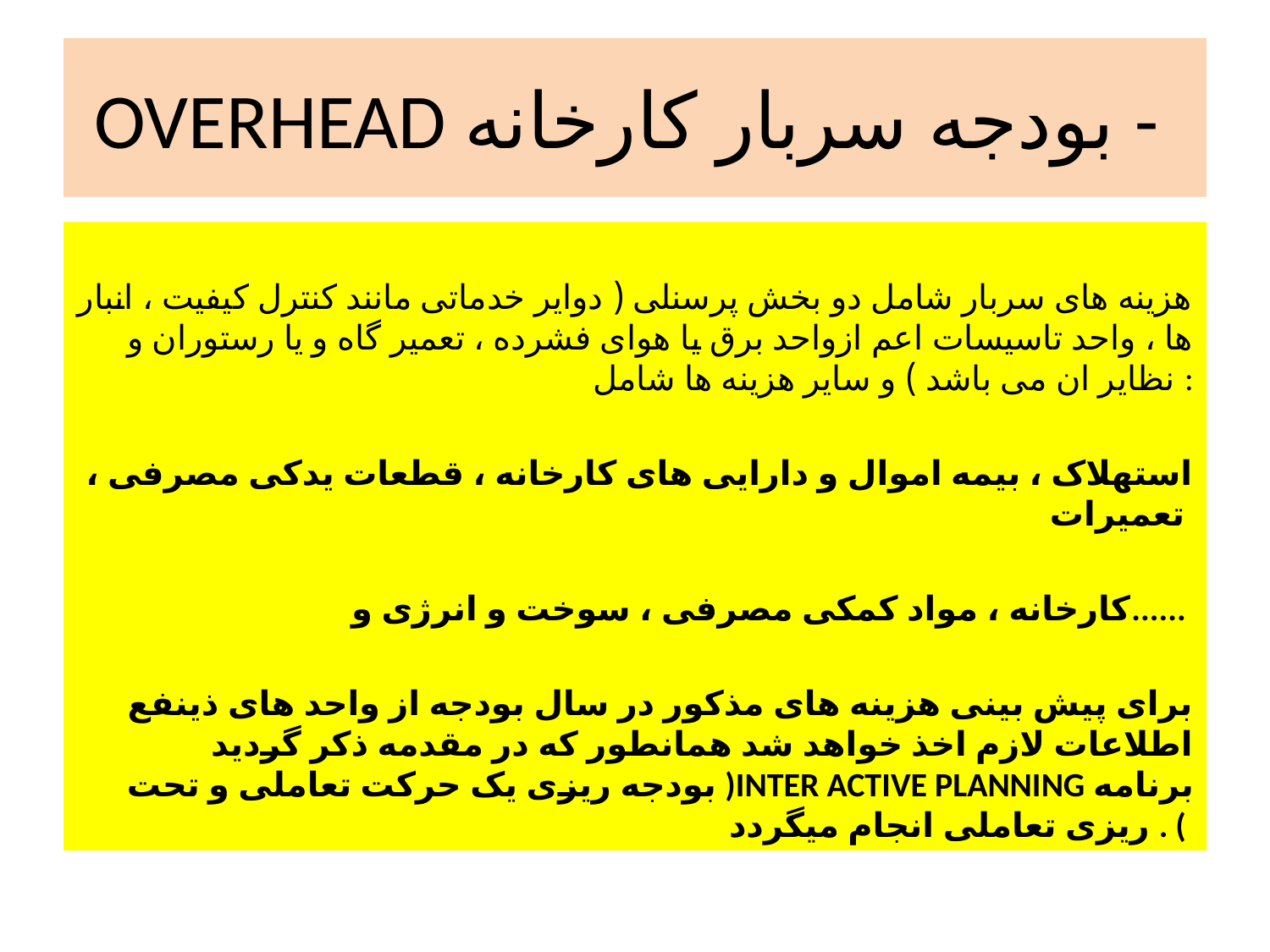

# OVERHEAD بودجه سربار کارخانه -

هزینه های سربار شامل دو بخش پرسنلی ( دوایر خدماتی مانند کنترل کیفیت ، انبار ها ، واحد تاسیسات اعم ازواحد برق یا هوای فشرده ، تعمیر گاه و یا رستوران و نظایر ان می باشد ) و سایر هزینه ها شامل :

استهلاک ، بیمه اموال و دارایی های کارخانه ، قطعات یدکی مصرفی ، تعمیرات

کارخانه ، مواد کمکی مصرفی ، سوخت و انرژی و......

برای پیش بینی هزینه های مذکور در سال بودجه از واحد های ذینفع اطلاعات لازم اخذ خواهد شد همانطور که در مقدمه ذکر گردید بودجه ریزی یک حرکت تعاملی و تحت )INTER ACTIVE PLANNING برنامه ریزی تعاملی انجام میگردد . (